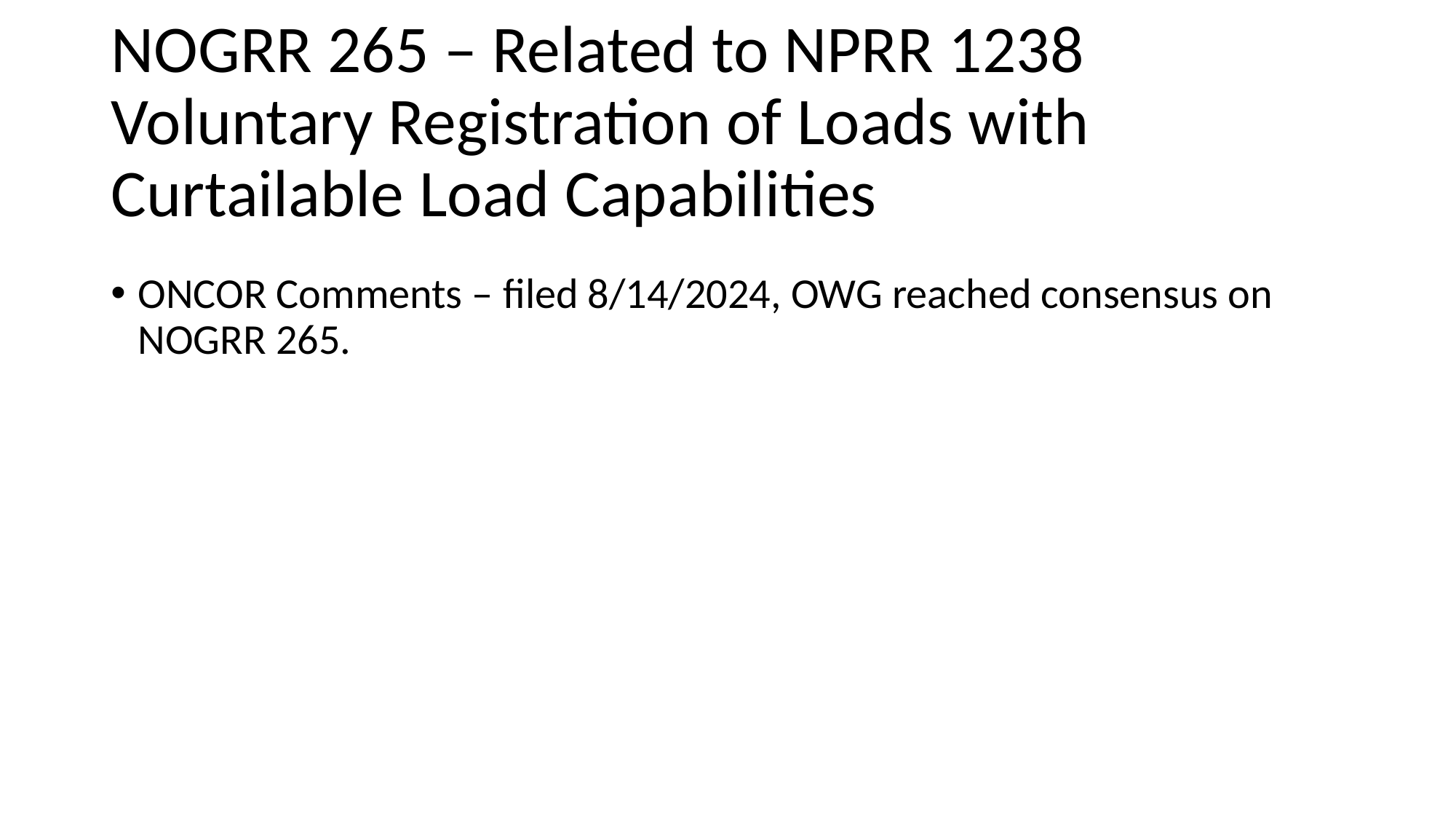

# NOGRR 265 – Related to NPRR 1238 Voluntary Registration of Loads with Curtailable Load Capabilities
ONCOR Comments – filed 8/14/2024, OWG reached consensus on NOGRR 265.